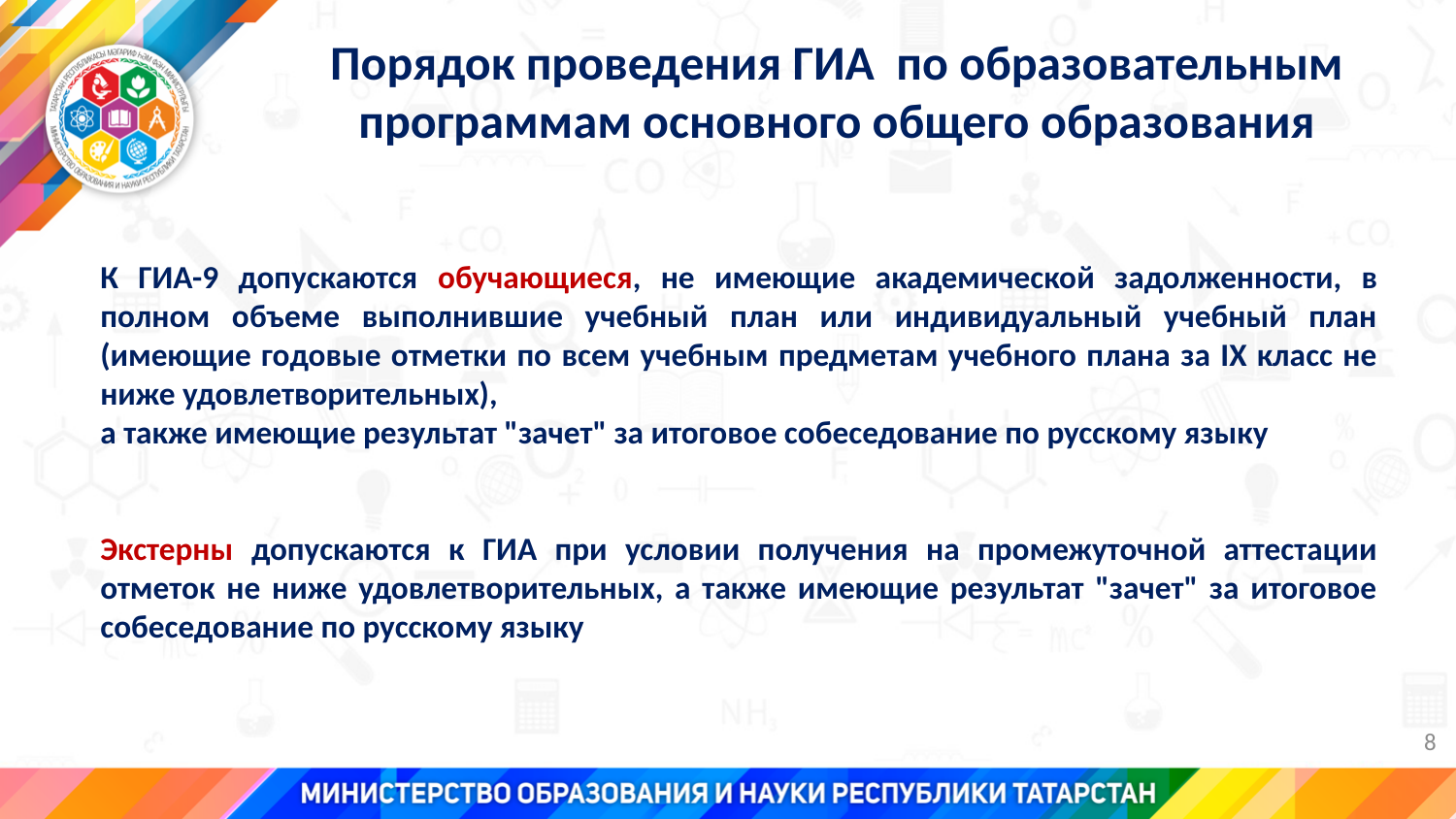

Порядок проведения ГИА  по образовательным программам основного общего образования

К ГИА-9 допускаются обучающиеся, не имеющие академической задолженности, в полном объеме выполнившие учебный план или индивидуальный учебный план (имеющие годовые отметки по всем учебным предметам учебного плана за IX класс не ниже удовлетворительных),
а также имеющие результат "зачет" за итоговое собеседование по русскому языку

Экстерны допускаются к ГИА при условии получения на промежуточной аттестации отметок не ниже удовлетворительных, а также имеющие результат "зачет" за итоговое собеседование по русскому языку

8